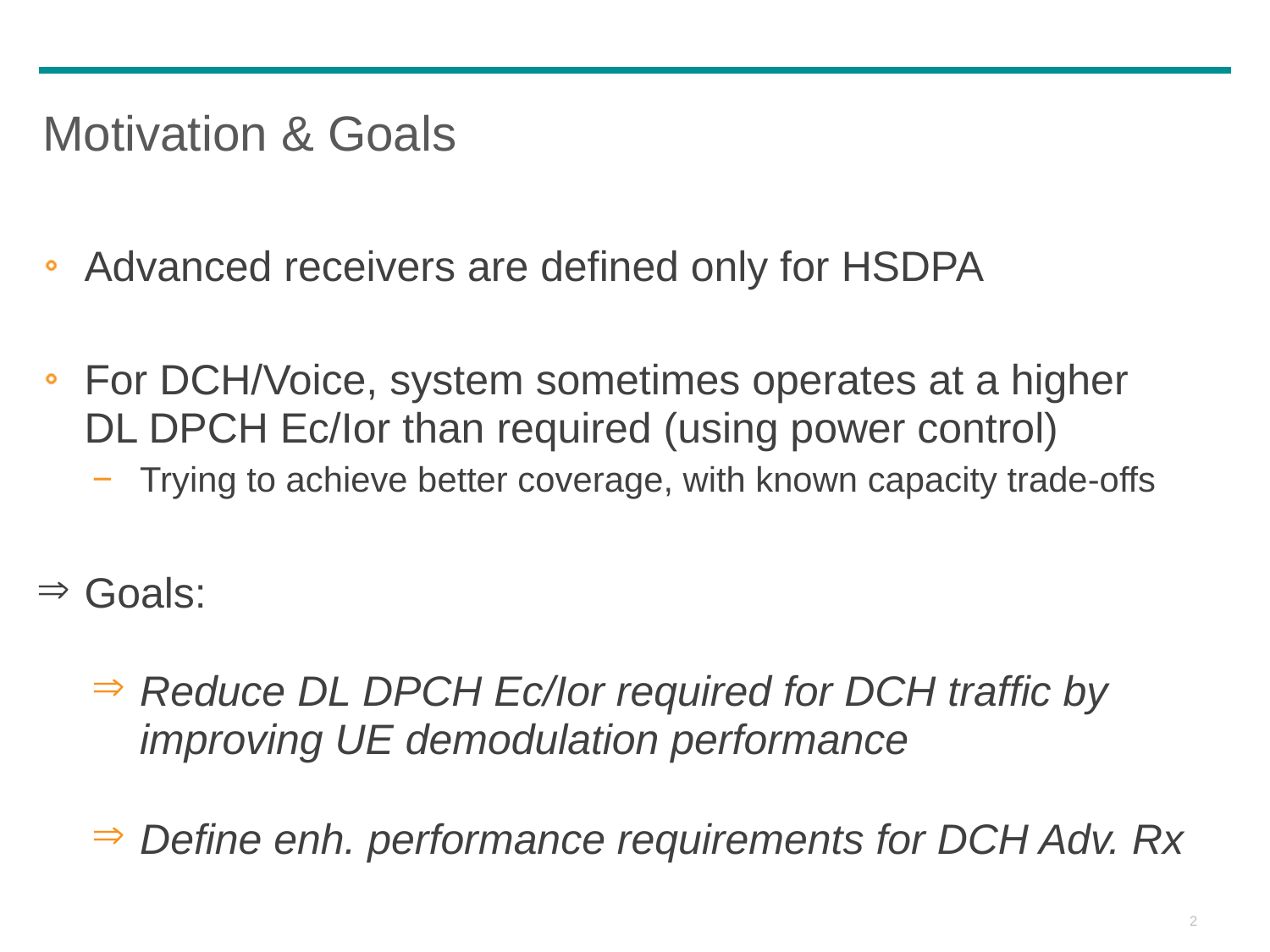

# Motivation & Goals
Advanced receivers are defined only for HSDPA

For DCH/Voice, system sometimes operates at a higher
DL DPCH Ec/Ior than required (using power control)
Trying to achieve better coverage, with known capacity trade-offs

Goals:

Reduce DL DPCH Ec/Ior required for DCH traffic by improving UE demodulation performance

Define enh. performance requirements for DCH Adv. Rx